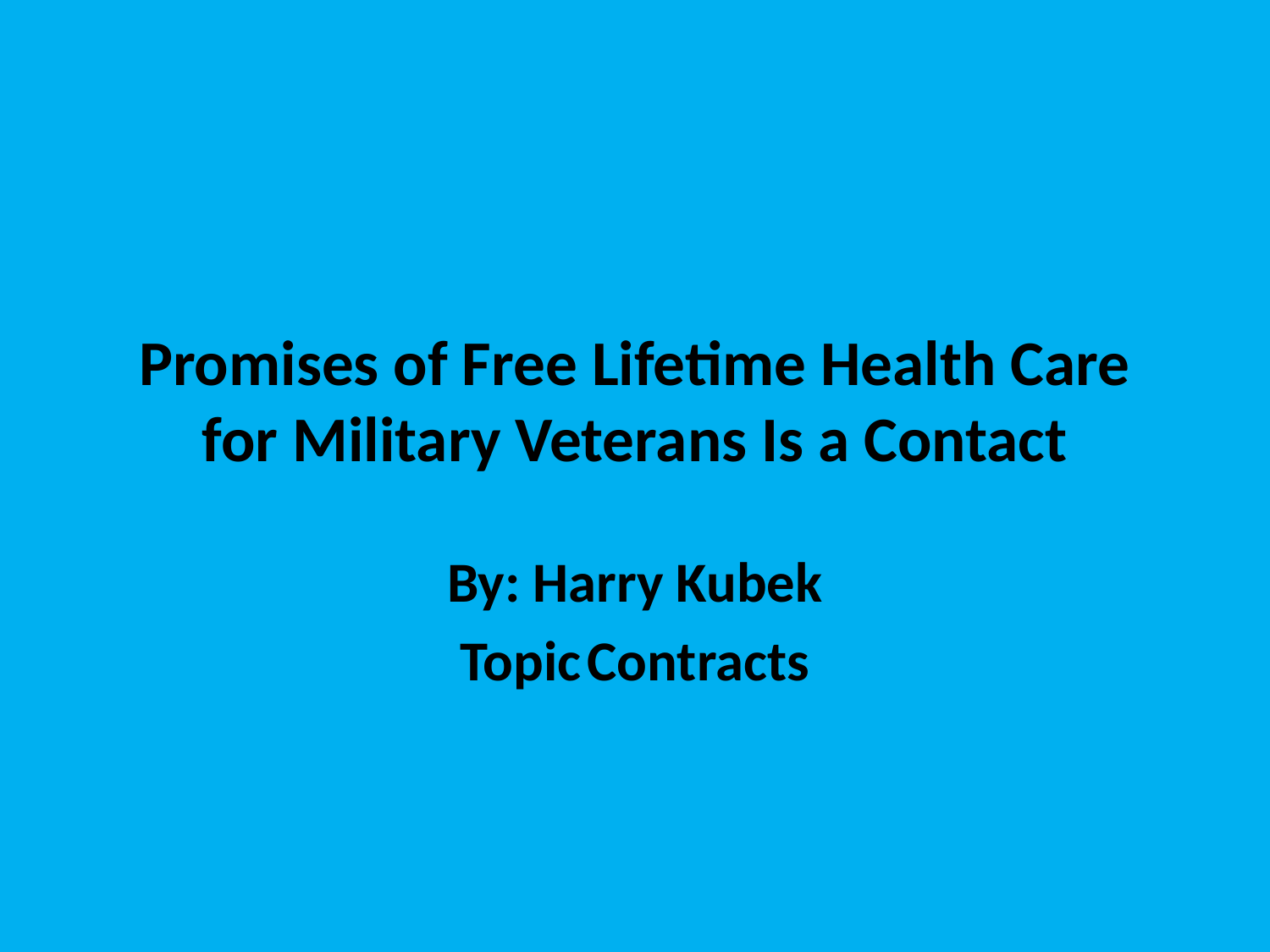

# Promises of Free Lifetime Health Care for Military Veterans Is a Contact
By: Harry Kubek
Topic	Contracts